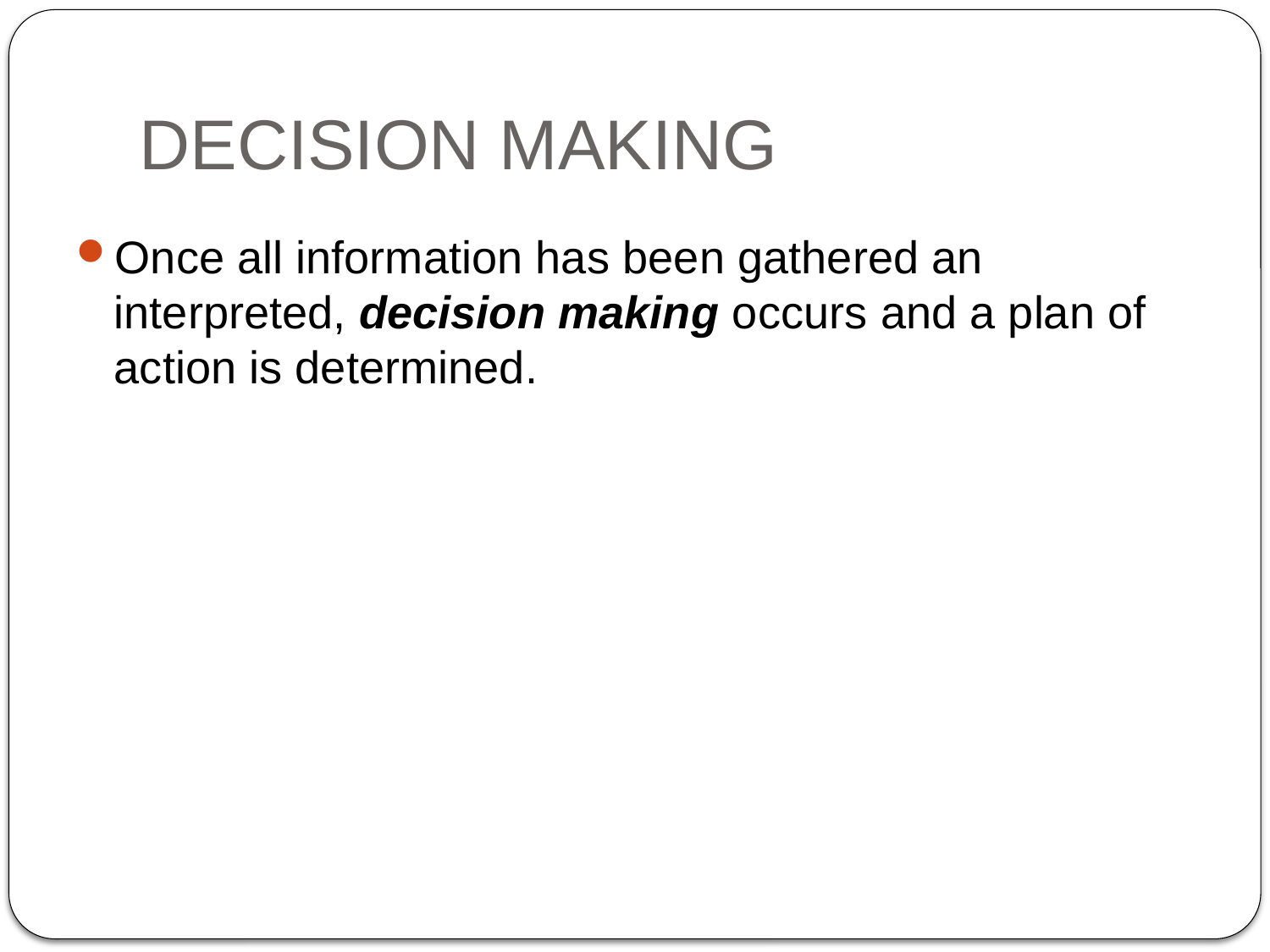

# DECISION MAKING
Once all information has been gathered an interpreted, decision making occurs and a plan of action is determined.